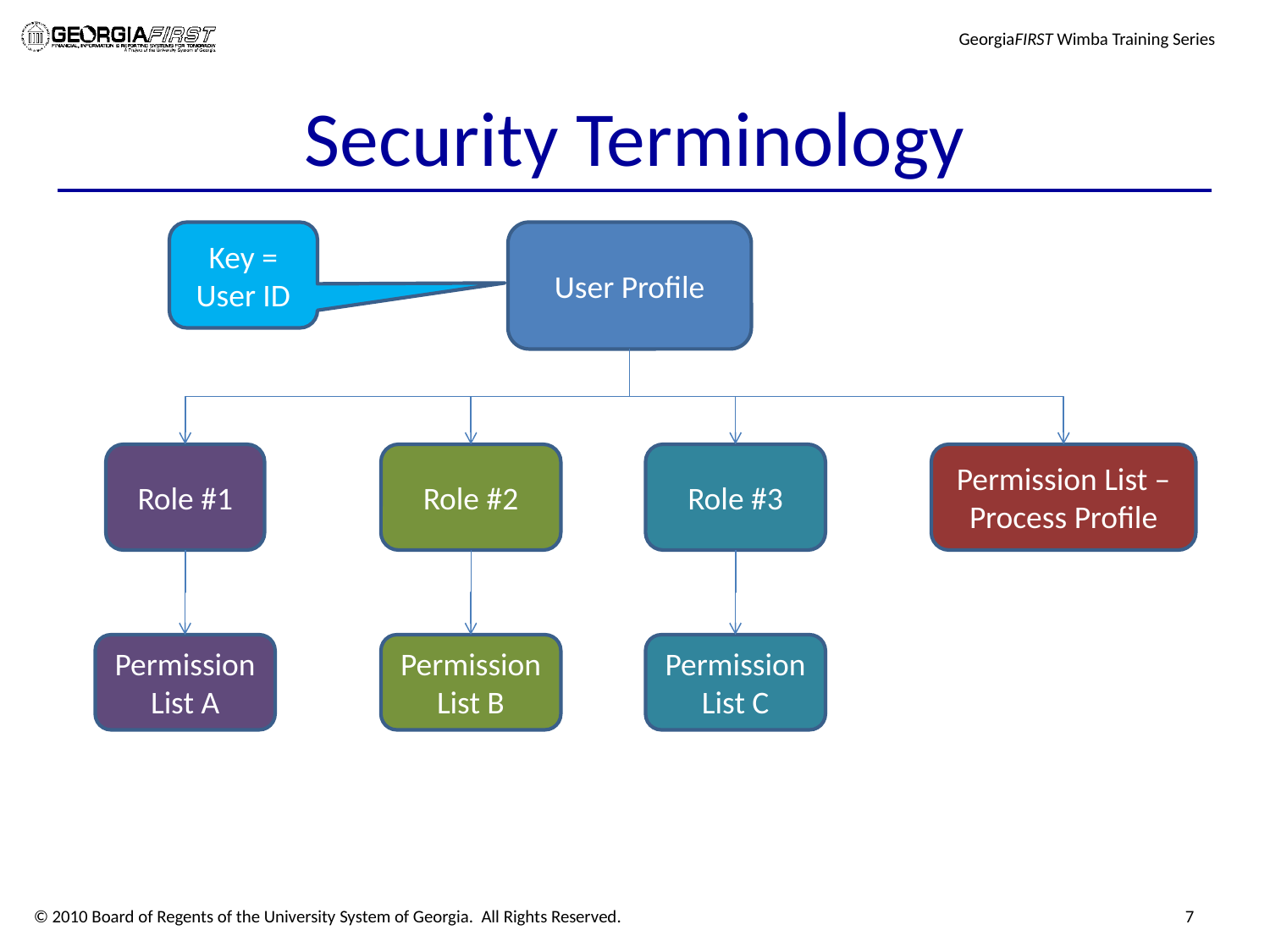

# Security Terminology
Key = User ID
User Profile
Role #1
Role #2
Role #3
Permission List – Process Profile
Permission List A
Permission List B
Permission List C